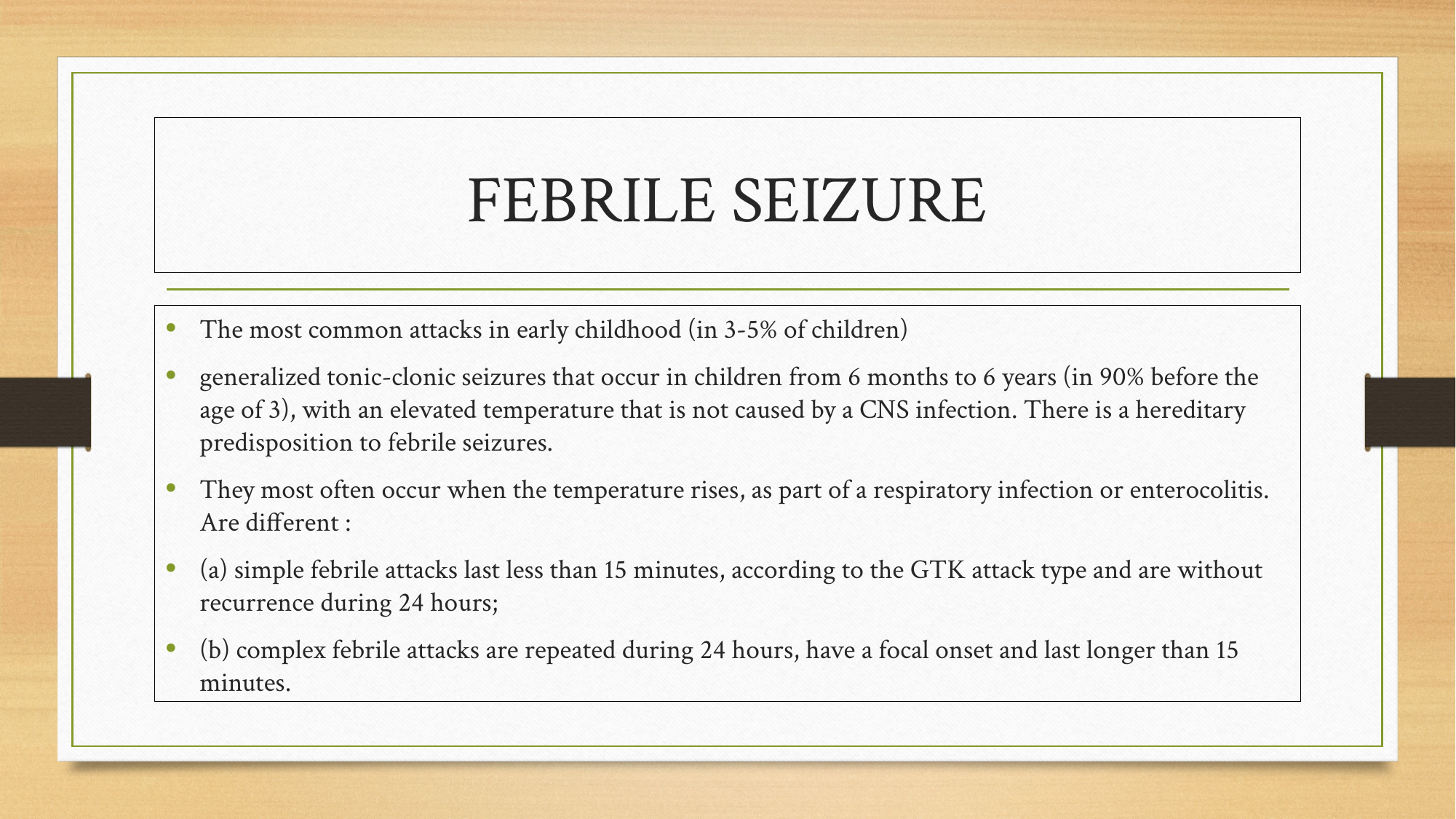

# FEBRILE SEIZURE
The most common attacks in early childhood (in 3-5% of children)
generalized tonic-clonic seizures that occur in children from 6 months to 6 years (in 90% before the age of 3), with an elevated temperature that is not caused by a CNS infection. There is a hereditary predisposition to febrile seizures.
They most often occur when the temperature rises, as part of a respiratory infection or enterocolitis. Are different :
(a) simple febrile attacks last less than 15 minutes, according to the GTK attack type and are without recurrence during 24 hours;
(b) complex febrile attacks are repeated during 24 hours, have a focal onset and last longer than 15 minutes.